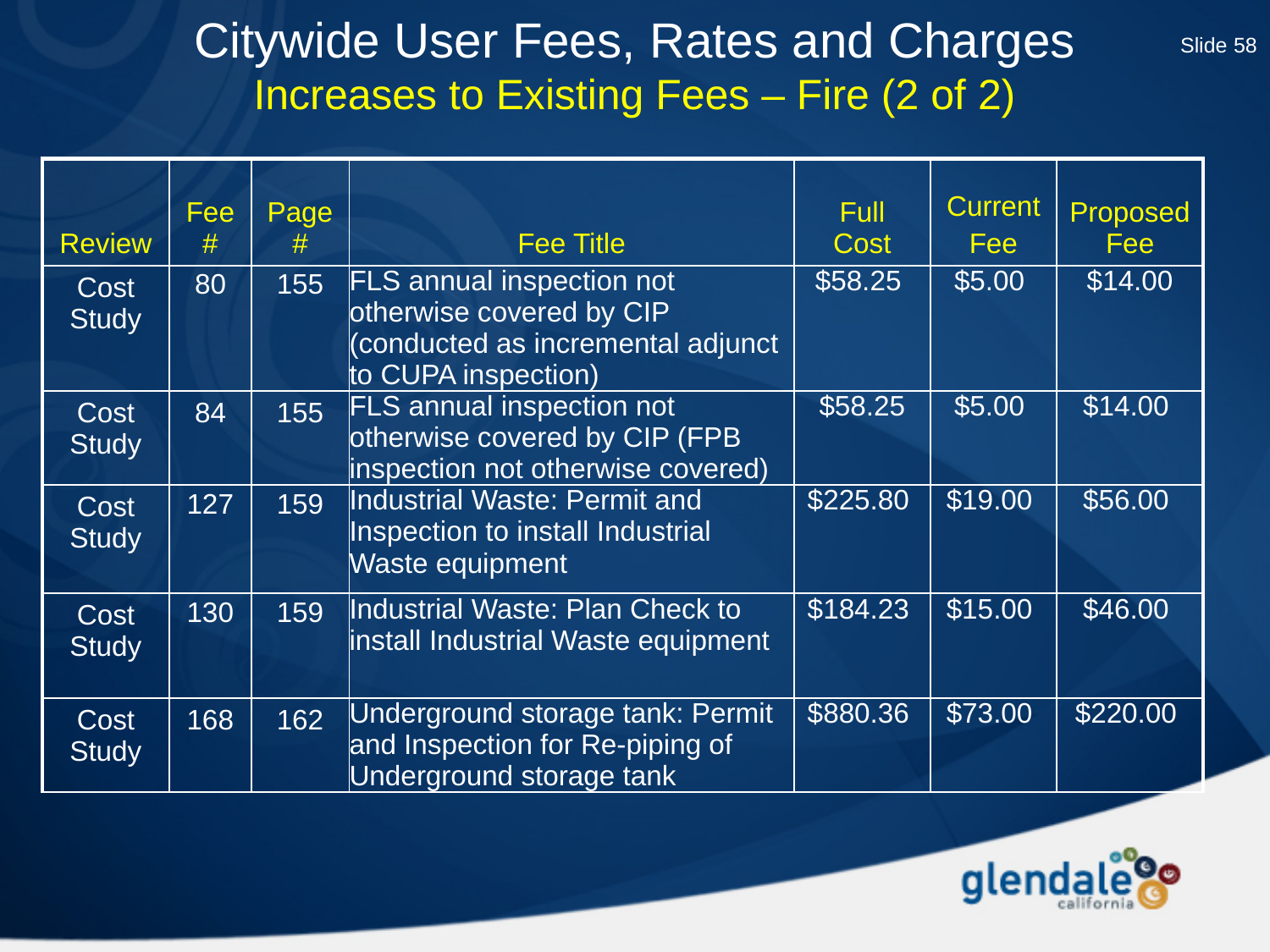

Citywide User Fees, Rates and Charges
Increases to Existing Fees – Fire (2 of 2)
Slide 58
| Review | Fee# | Page # | Fee Title | Full Cost | Current Fee | Proposed Fee |
| --- | --- | --- | --- | --- | --- | --- |
| Cost Study | 80 | 155 | FLS annual inspection not otherwise covered by CIP (conducted as incremental adjunct to CUPA inspection) | $58.25 | $5.00 | $14.00 |
| Cost Study | 84 | 155 | FLS annual inspection not otherwise covered by CIP (FPB inspection not otherwise covered) | $58.25 | $5.00 | $14.00 |
| Cost Study | 127 | 159 | Industrial Waste: Permit and Inspection to install Industrial Waste equipment | $225.80 | $19.00 | $56.00 |
| Cost Study | 130 | 159 | Industrial Waste: Plan Check to install Industrial Waste equipment | $184.23 | $15.00 | $46.00 |
| Cost Study | 168 | 162 | Underground storage tank: Permit and Inspection for Re-piping of Underground storage tank | $880.36 | $73.00 | $220.00 |